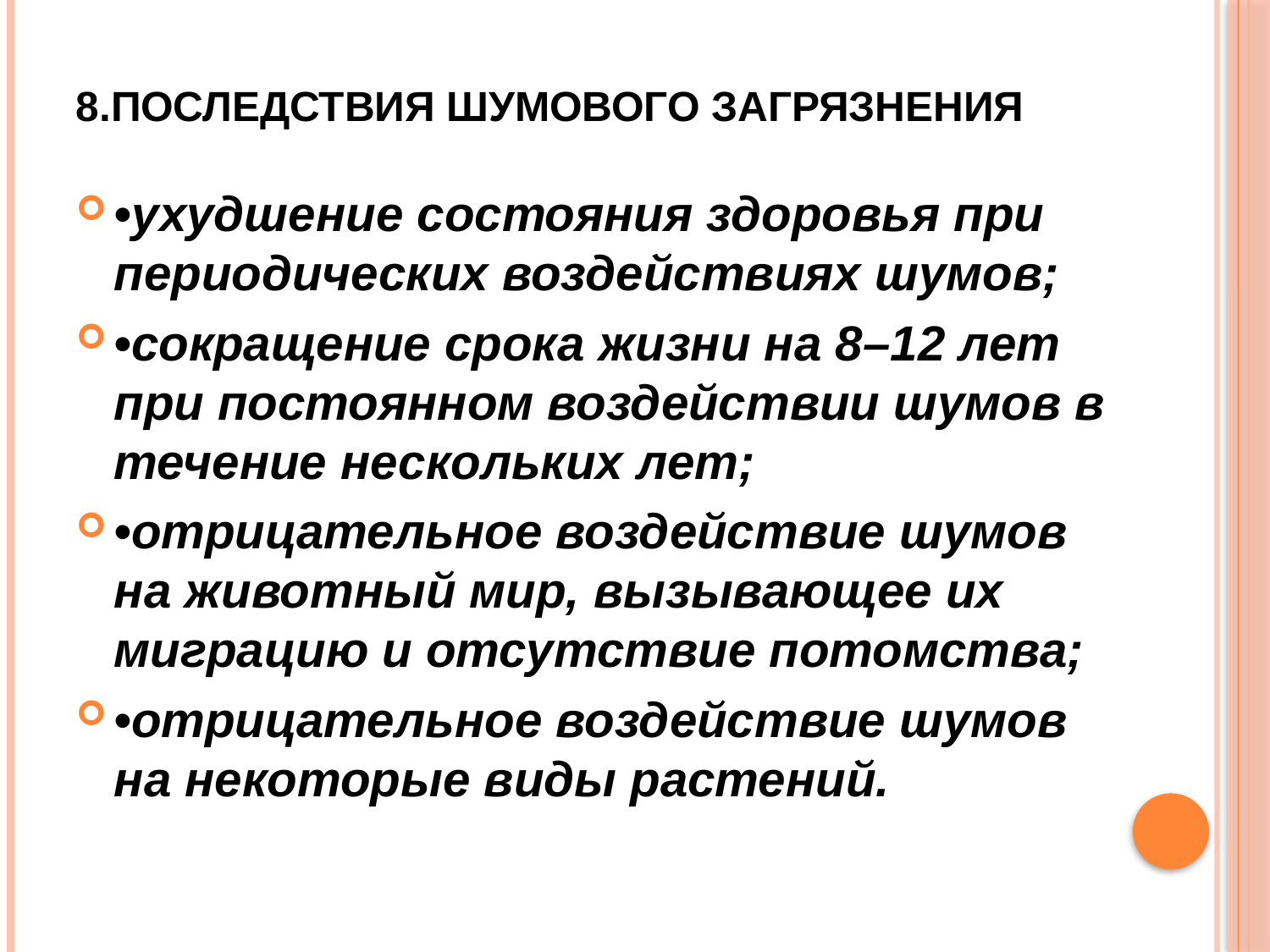

# 8.Последствия шумового загрязнения
•ухудшение состояния здоровья при периодических воздействиях шумов;
•сокращение срока жизни на 8–12 лет при постоянном воздействии шумов в течение нескольких лет;
•отрицательное воздействие шумов на животный мир, вызывающее их миграцию и отсутствие потомства;
•отрицательное воздействие шумов на некоторые виды растений.